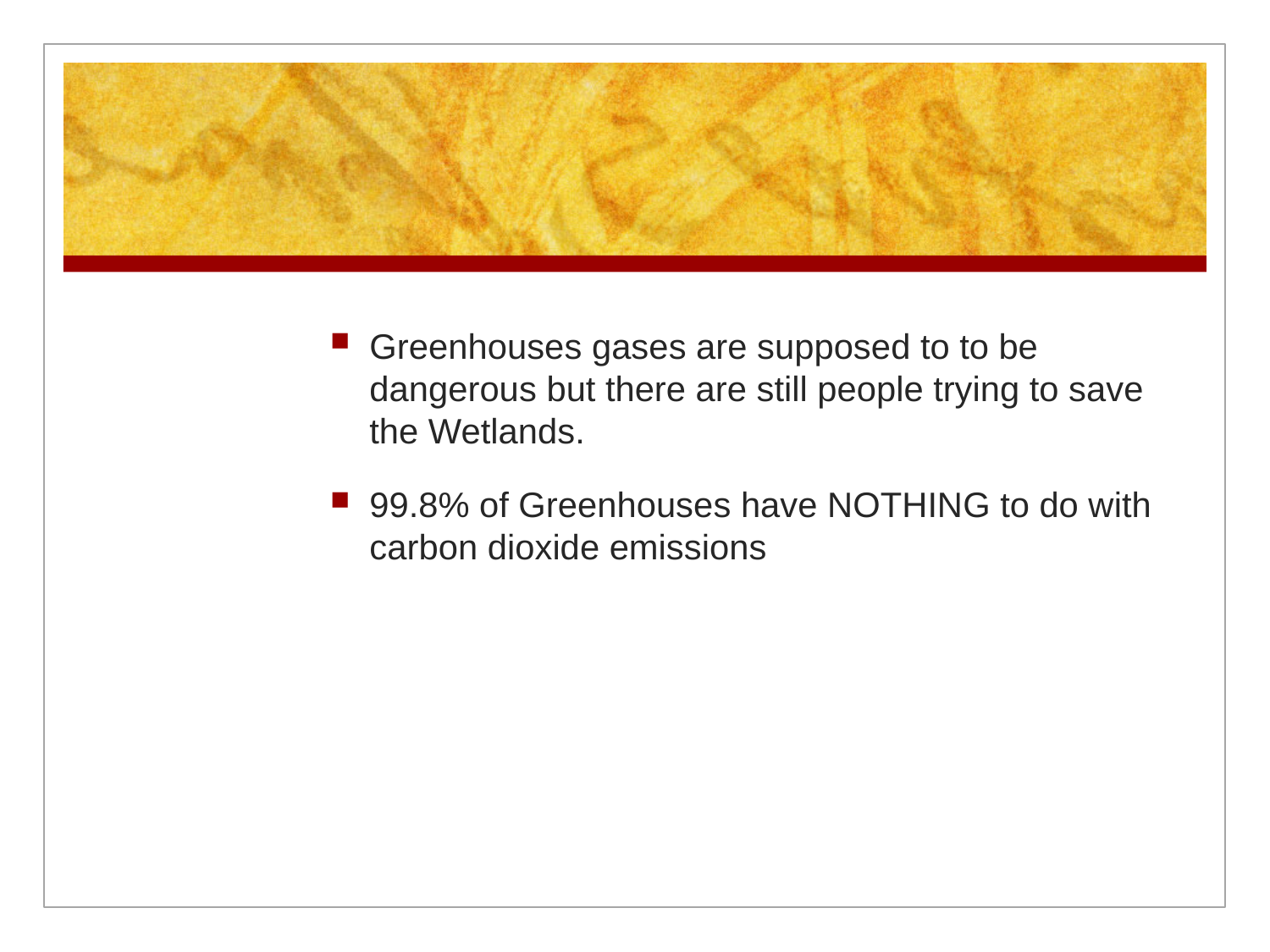

#
Greenhouses gases are supposed to to be dangerous but there are still people trying to save the Wetlands.
99.8% of Greenhouses have NOTHING to do with carbon dioxide emissions